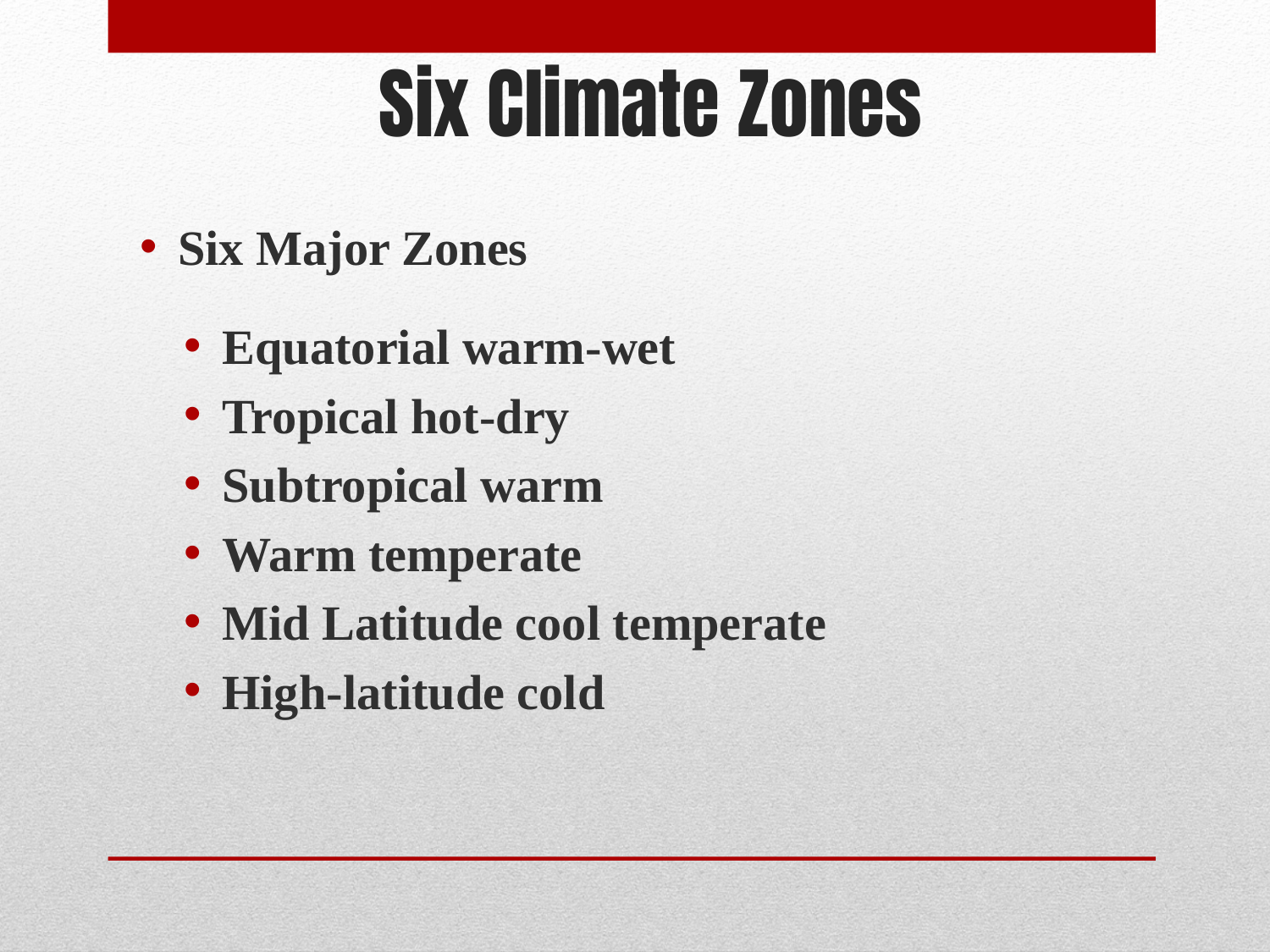

Six Climate Zones
Six Major Zones

Equatorial warm-wet
Tropical hot-dry
Subtropical warm
Warm temperate
Mid Latitude cool temperate
High-latitude cold